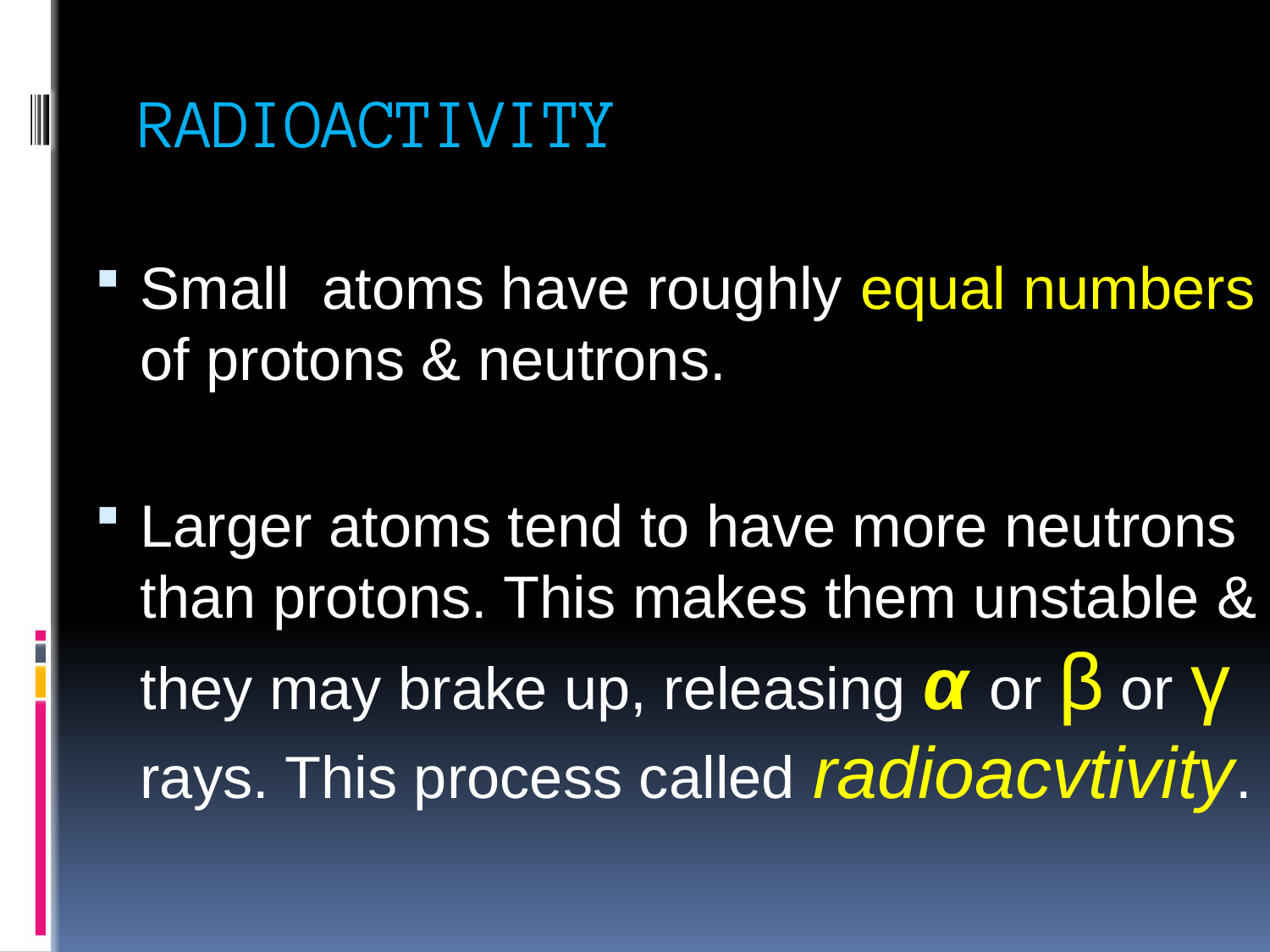

# RADIOACTIVITY
Small  atoms have roughly equal numbers of protons & neutrons.

Larger atoms tend to have more neutrons than protons. This makes them unstable & they may brake up, releasing α or β or γ rays. This process called radioacvtivity.